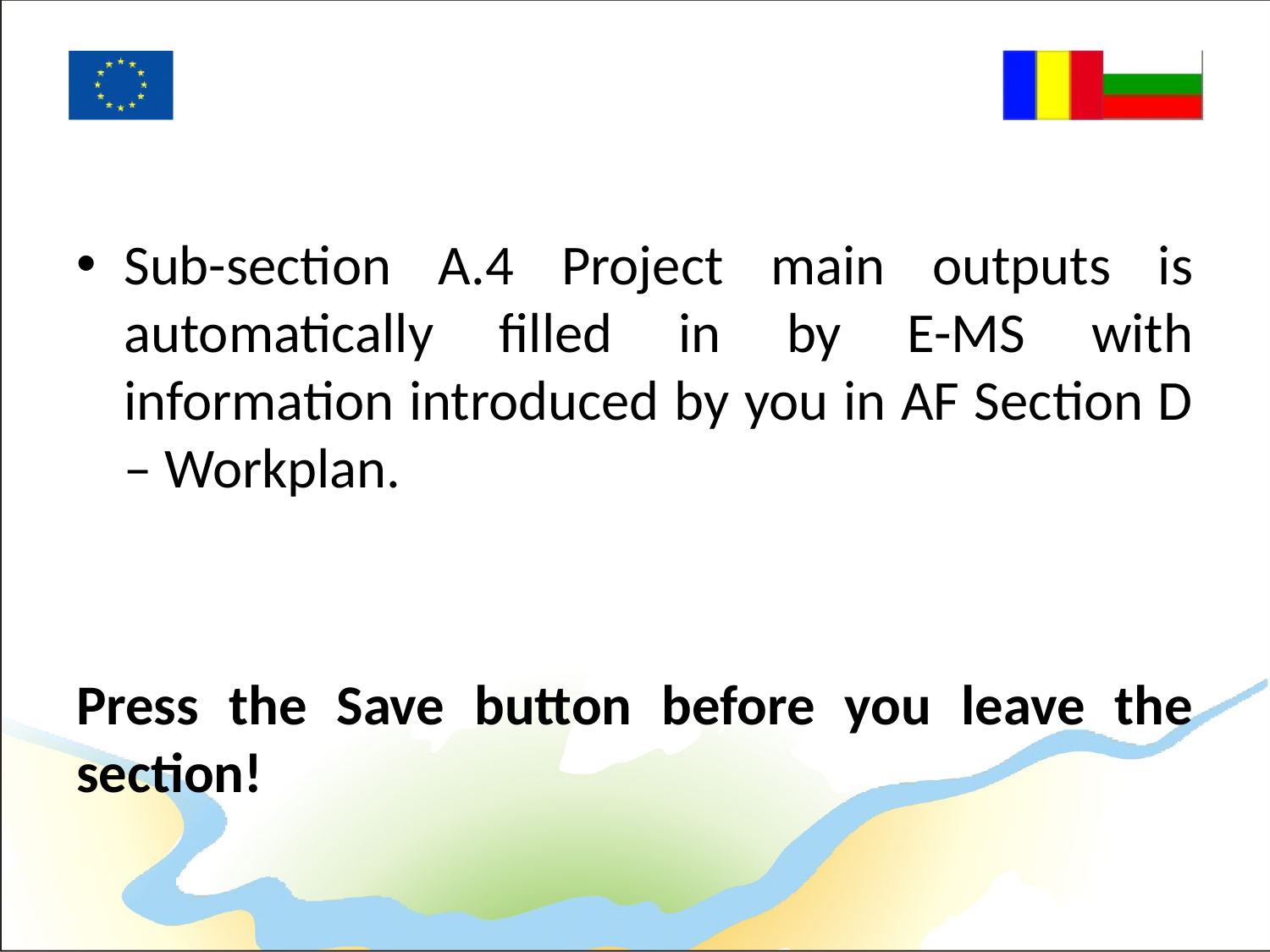

#
Sub-section A.4 Project main outputs is automatically filled in by E-MS with information introduced by you in AF Section D – Workplan.

Press the Save button before you leave the section!